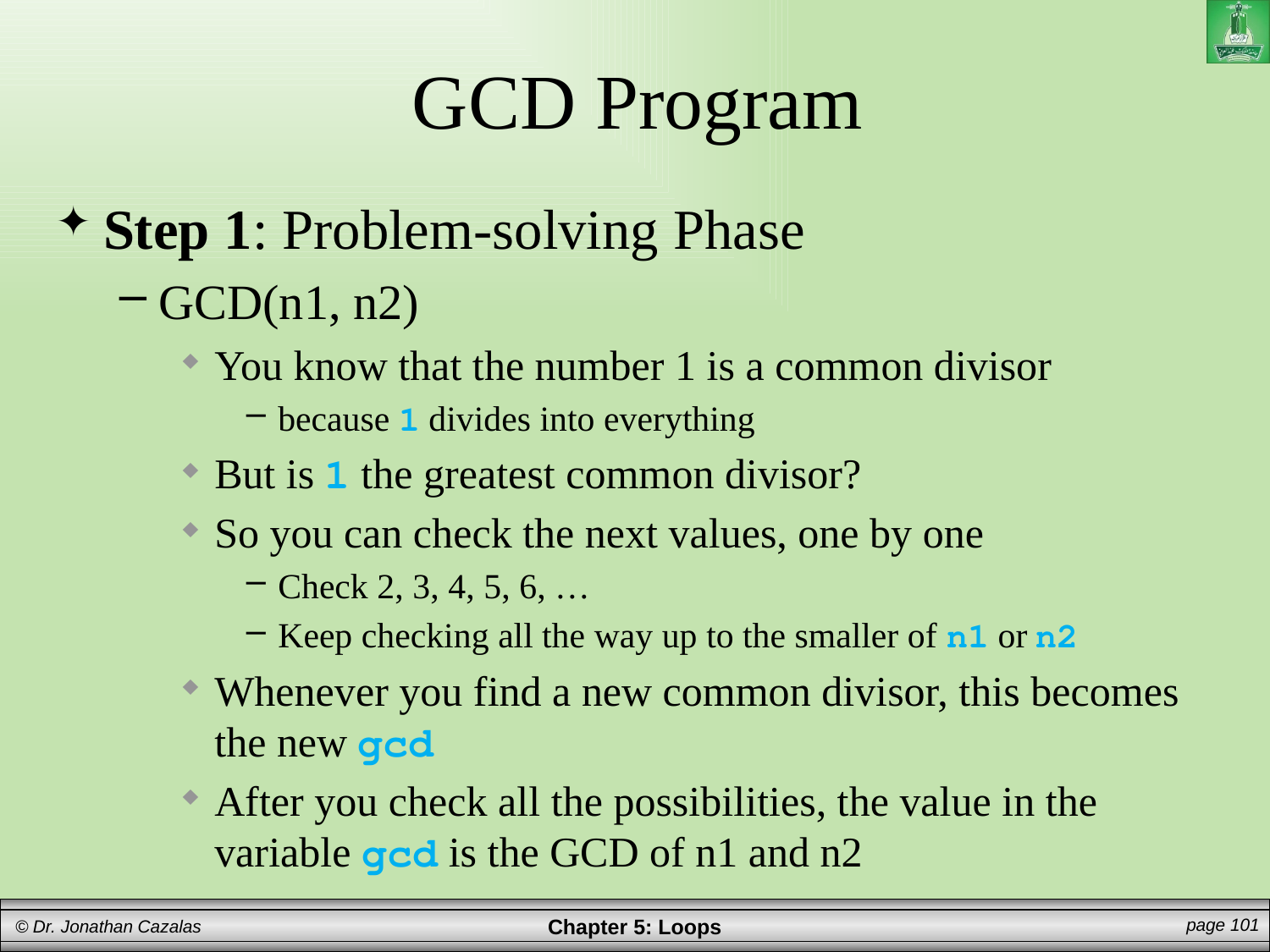

# GCD Program
Step 1: Problem-solving Phase
GCD(n1, n2)
You know that the number 1 is a common divisor
because 1 divides into everything
But is 1 the greatest common divisor?
So you can check the next values, one by one
Check 2, 3, 4, 5, 6, …
Keep checking all the way up to the smaller of n1 or n2
Whenever you find a new common divisor, this becomes the new gcd
After you check all the possibilities, the value in the variable gcd is the GCD of n1 and n2